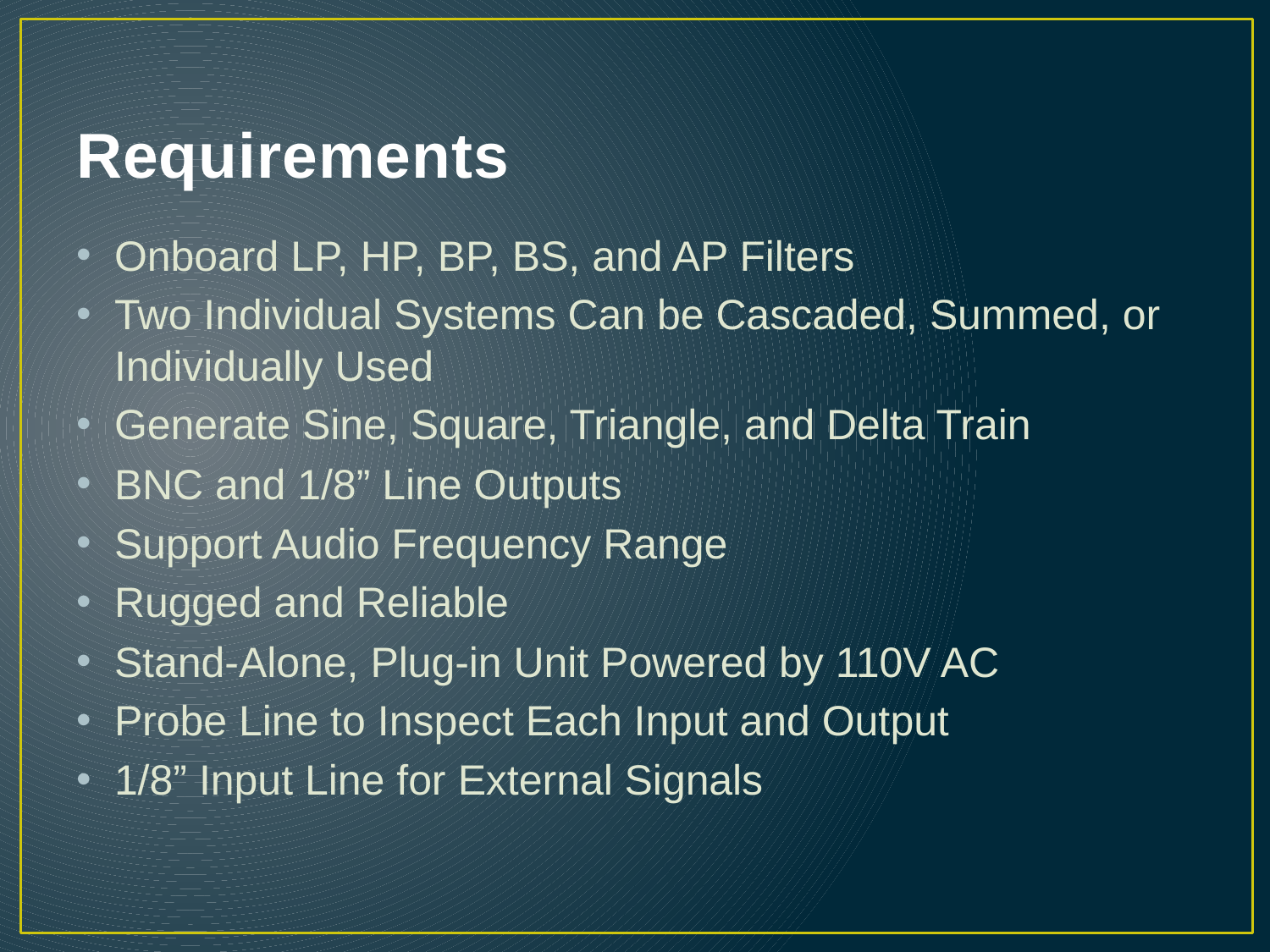

# Requirements
Onboard LP, HP, BP, BS, and AP Filters
Two Individual Systems Can be Cascaded, Summed, or Individually Used
Generate Sine, Square, Triangle, and Delta Train
BNC and 1/8” Line Outputs
Support Audio Frequency Range
Rugged and Reliable
Stand-Alone, Plug-in Unit Powered by 110V AC
Probe Line to Inspect Each Input and Output
1/8” Input Line for External Signals